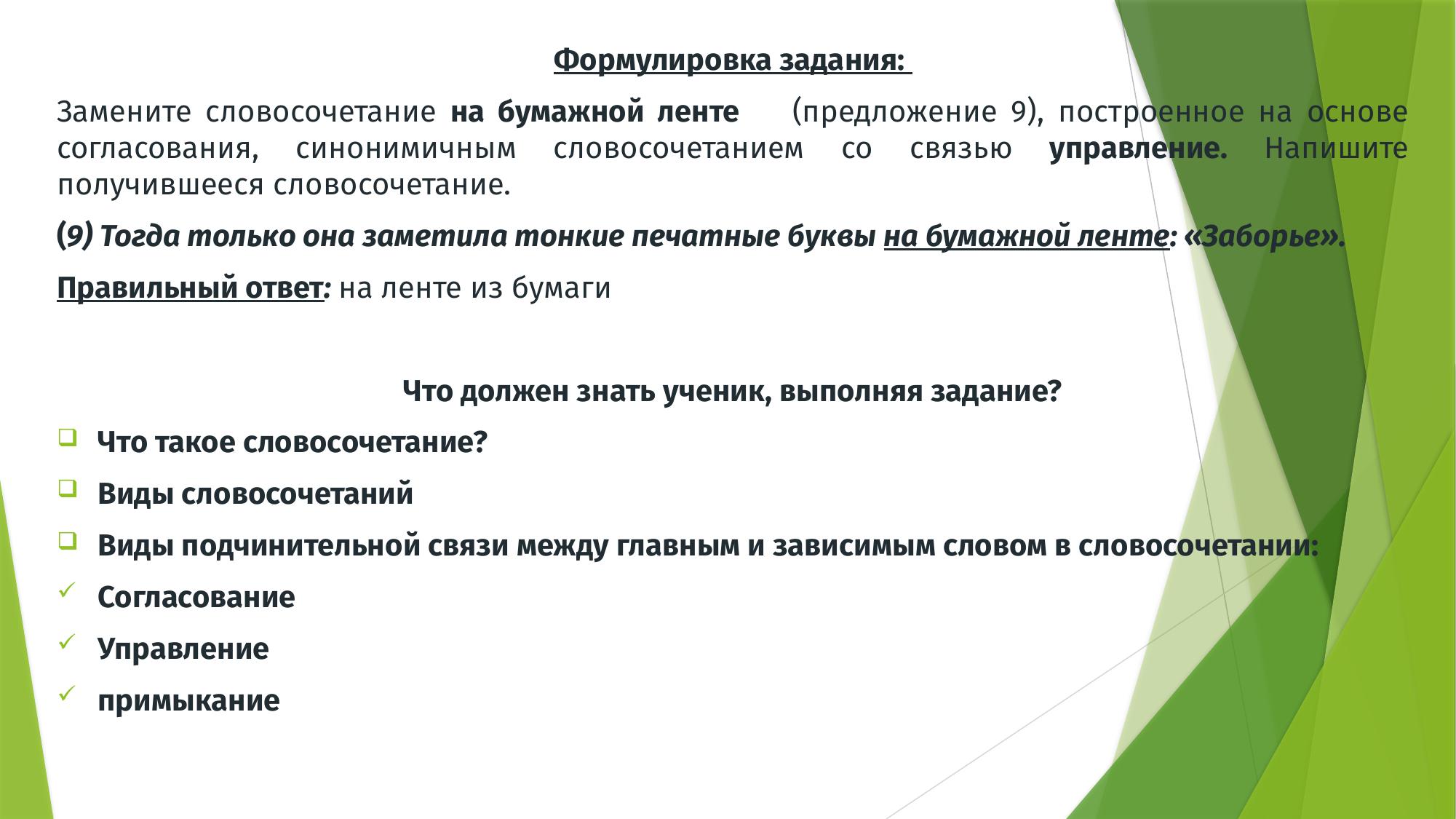

Формулировка задания:
Замените словосочетание на бумажной ленте    (предложение 9), построенное на основе согласования, синонимичным словосочетанием со связью управление. Напишите получившееся словосочетание.
(9) Тогда только она заметила тонкие печатные буквы на бумажной ленте: «Заборье».
Правильный ответ: на ленте из бумаги

Что должен знать ученик, выполняя задание?
Что такое словосочетание?
Виды словосочетаний
Виды подчинительной связи между главным и зависимым словом в словосочетании:
Согласование
Управление
примыкание